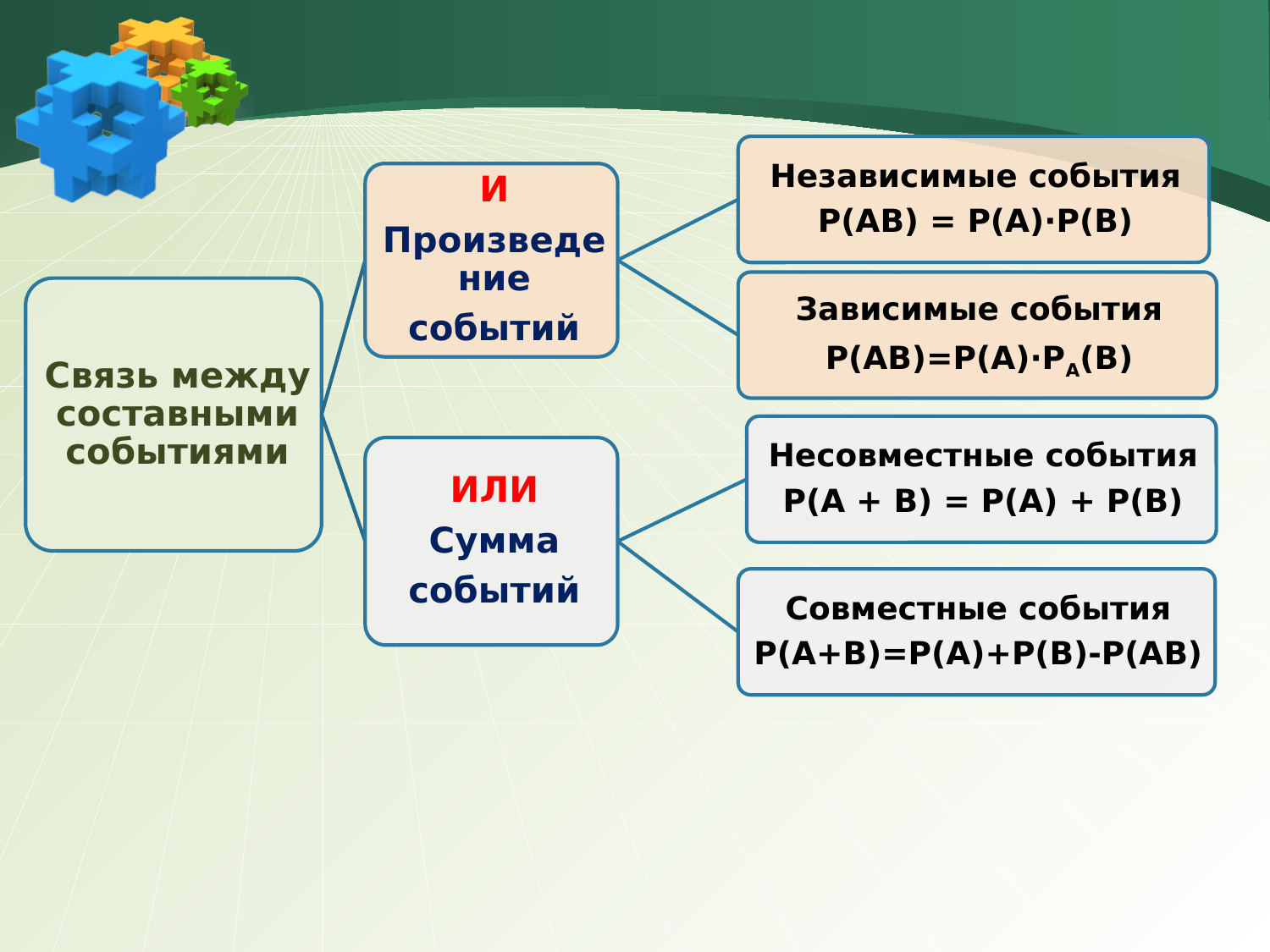

Связь между составными событиями

И
Произведение
событий

Независимые события
Р(АВ) = Р(А)∙Р(В)

Зависимые события
Р(АВ)=Р(А)∙РА(В)

ИЛИ
Сумма
событий

Несовместные события
Р(А + В) = Р(А) + Р(В)

Совместные события
Р(А+В)=Р(А)+Р(В)-Р(АВ)